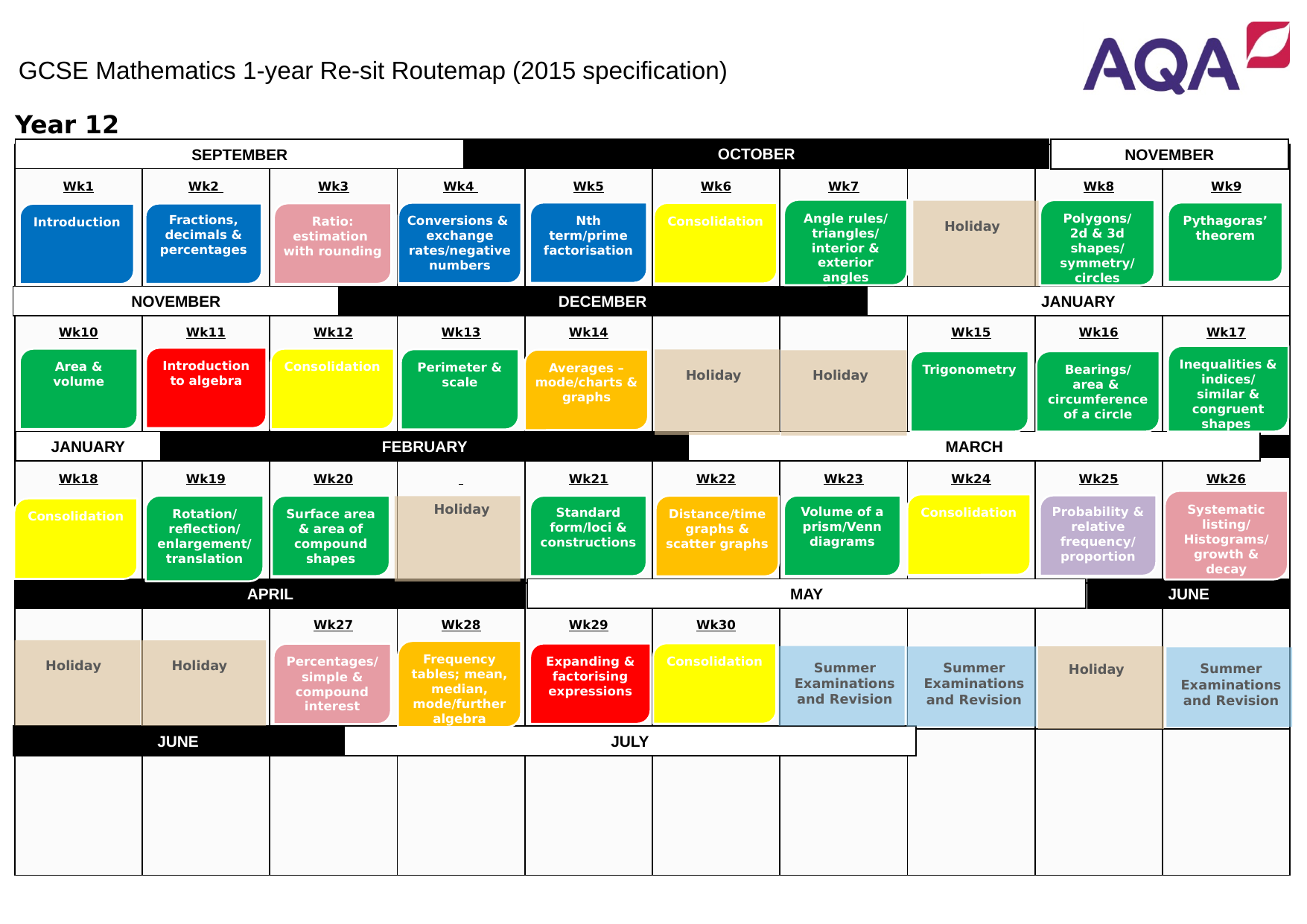

GCSE Mathematics 1-year Re-sit Routemap (2015 specification)
Year 12

Angle rules/ triangles/
interior & exterior angles
Polygons/
2d & 3d shapes/
symmetry/
circles

Holiday
Nth term/prime factorisation
Pythagoras’ theorem
Conversions &
exchange rates/negative numbers
Consolidation
Ratio: estimation
with rounding
Fractions,
decimals &
percentages
Introduction

Inequalities & indices/
similar & congruent shapes
Introduction to algebra
Area & volume
Consolidation
Perimeter & scale
Averages – mode/charts & graphs

Holiday

Holiday
Trigonometry
Bearings/
area &
circumference of a circle

Systematic listing/
Histograms/
growth & decay
Consolidation
Holiday

Probability & relative frequency/
proportion
Rotation/
reflection/
enlargement/
translation
Volume of a prism/Venn diagrams
Surface area
& area of compound shapes
Standard form/loci &
constructions
Distance/time graphs & scatter graphs
Consolidation

Holiday

Holiday
Frequency tables; mean, median, mode/further algebra
Consolidation
Expanding & factorising expressions
Percentages/simple & compound interest

Holiday

Summer
Examinations
and Revision
Summer
Examinations
and Revision
Summer
Examinations
and Revision